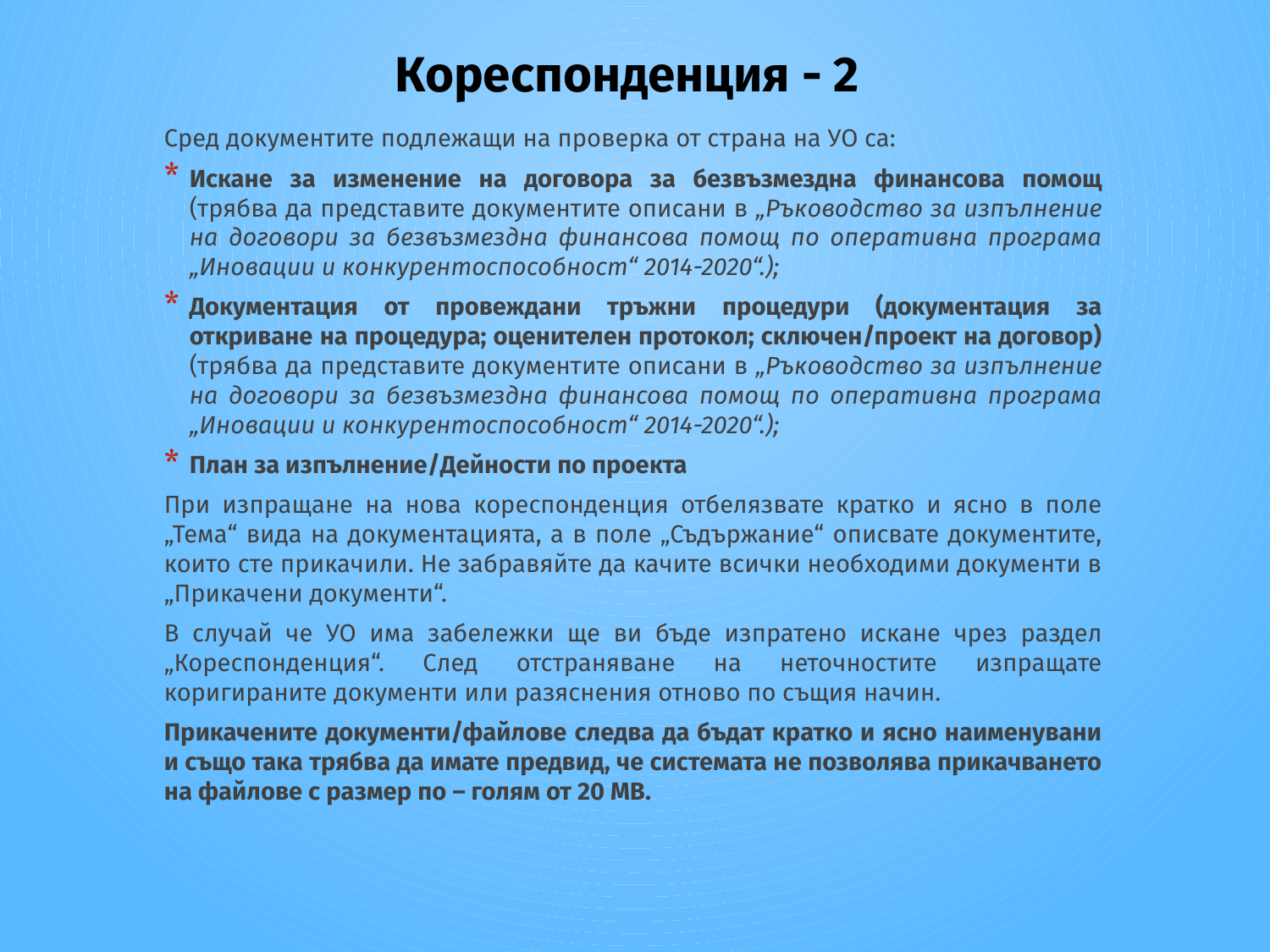

# Кореспонденция - 2
Сред документите подлежащи на проверка от страна на УО са:
Искане за изменение на договора за безвъзмездна финансова помощ (трябва да представите документите описани в „Ръководство за изпълнение на договори за безвъзмездна финансова помощ по оперативна програма „Инoвации и конкурентоспособност“ 2014-2020“.);
Документация от провеждани тръжни процедури (документация за откриване на процедура; оценителен протокол; сключен/проект на договор) (трябва да представите документите описани в „Ръководство за изпълнение на договори за безвъзмездна финансова помощ по оперативна програма „Инoвации и конкурентоспособност“ 2014-2020“.);
План за изпълнение/Дейности по проекта
При изпращане на нова кореспонденция отбелязвате кратко и ясно в поле „Тема“ вида на документацията, а в поле „Съдържание“ описвате документите, които сте прикачили. Не забравяйте да качите всички необходими документи в „Прикачени документи“.
В случай че УО има забележки ще ви бъде изпратено искане чрез раздел „Кореспонденция“. След отстраняване на неточностите изпращате коригираните документи или разяснения отново по същия начин.
Прикачените документи/файлове следва да бъдат кратко и ясно наименувани и също така трябва да имате предвид, че системата не позволява прикачването на файлове с размер по – голям от 20 MB.